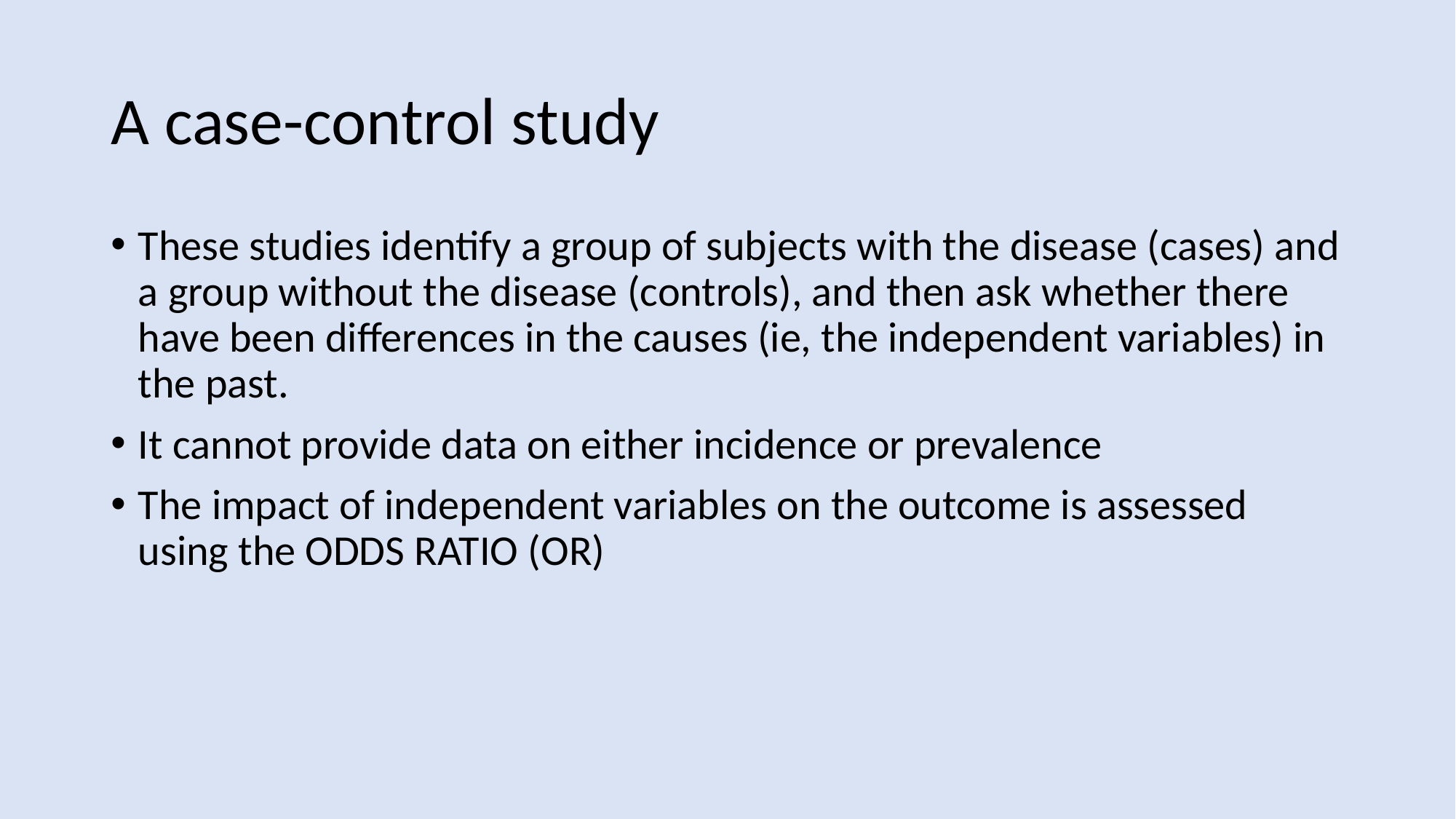

# A case-control study
These studies identify a group of subjects with the disease (cases) and a group without the disease (controls), and then ask whether there have been differences in the causes (ie, the independent variables) in the past.
It cannot provide data on either incidence or prevalence
The impact of independent variables on the outcome is assessed using the ODDS RATIO (OR)